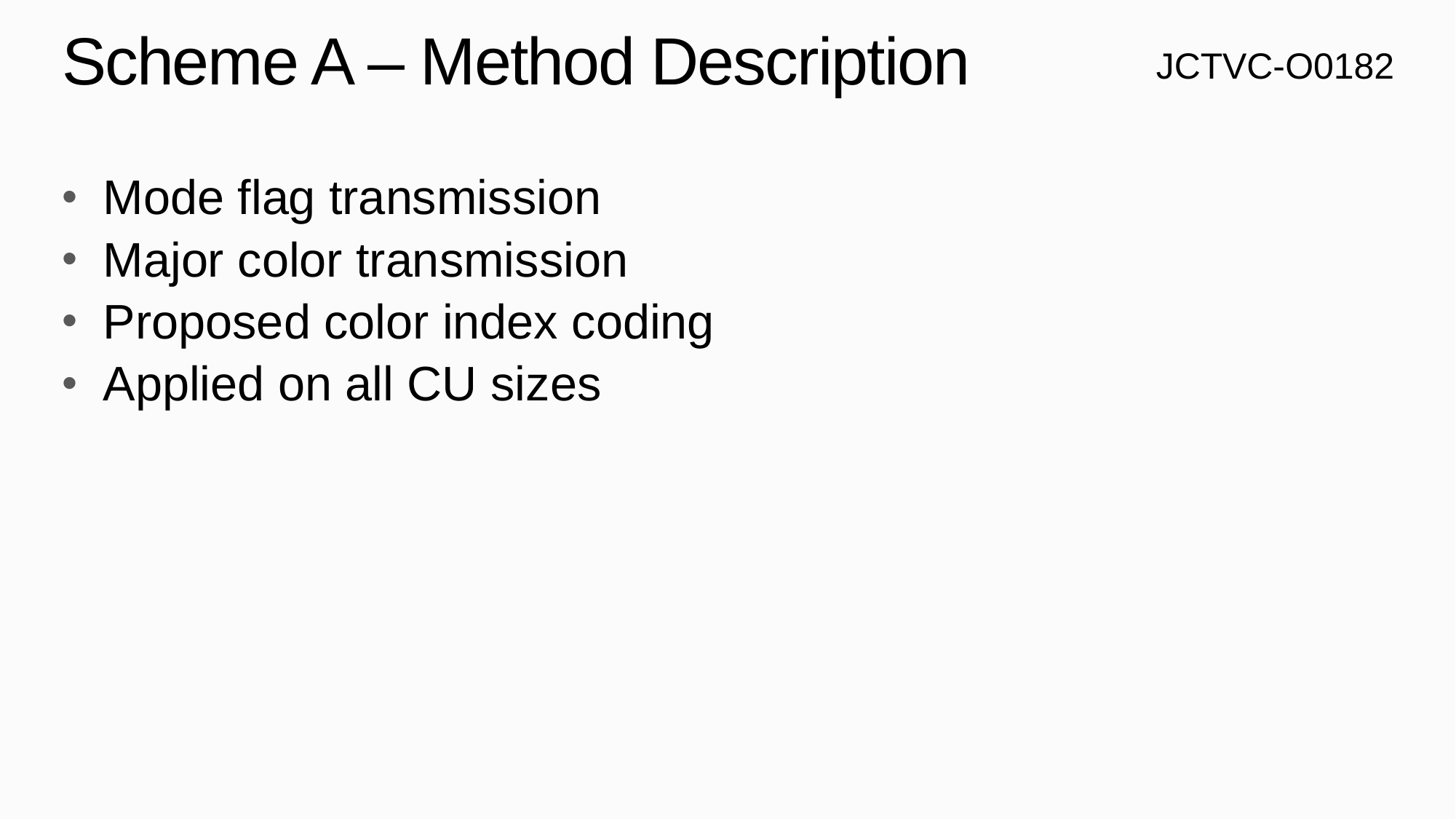

# Scheme A – Method Description
Mode flag transmission
Major color transmission
Proposed color index coding
Applied on all CU sizes